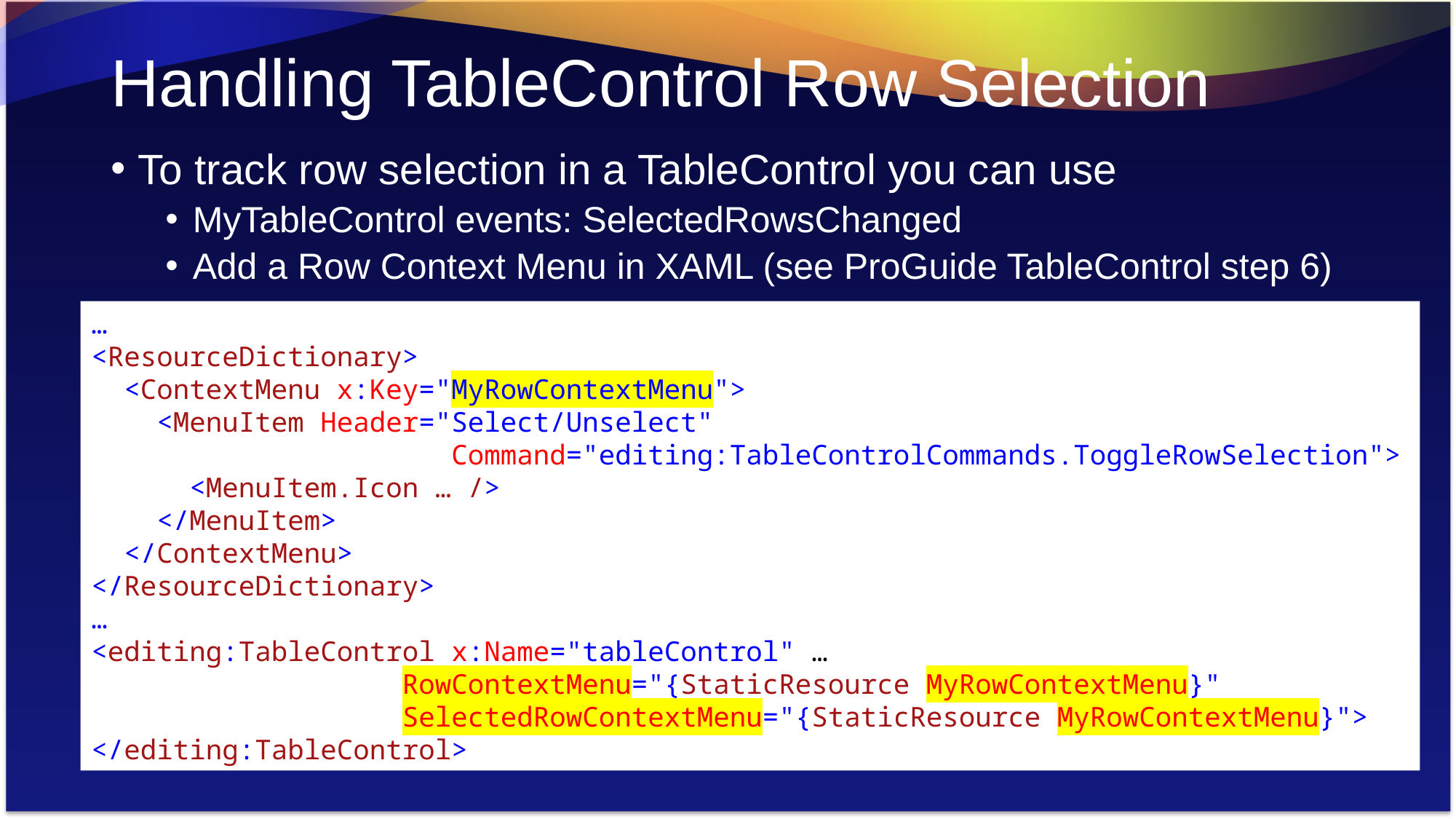

# Handling TableControl Row Selection
To track row selection in a TableControl you can use
MyTableControl events: SelectedRowsChanged
Add a Row Context Menu in XAML (see ProGuide TableControl step 6)

…
<ResourceDictionary>
  <ContextMenu x:Key="MyRowContextMenu">
    <MenuItem Header="Select/Unselect"
                      Command="editing:TableControlCommands.ToggleRowSelection">
      <MenuItem.Icon … />
    </MenuItem>
  </ContextMenu>
</ResourceDictionary>
…
<editing:TableControl x:Name="tableControl" …
                   RowContextMenu="{StaticResource MyRowContextMenu}"
                   SelectedRowContextMenu="{StaticResource MyRowContextMenu}">
</editing:TableControl>